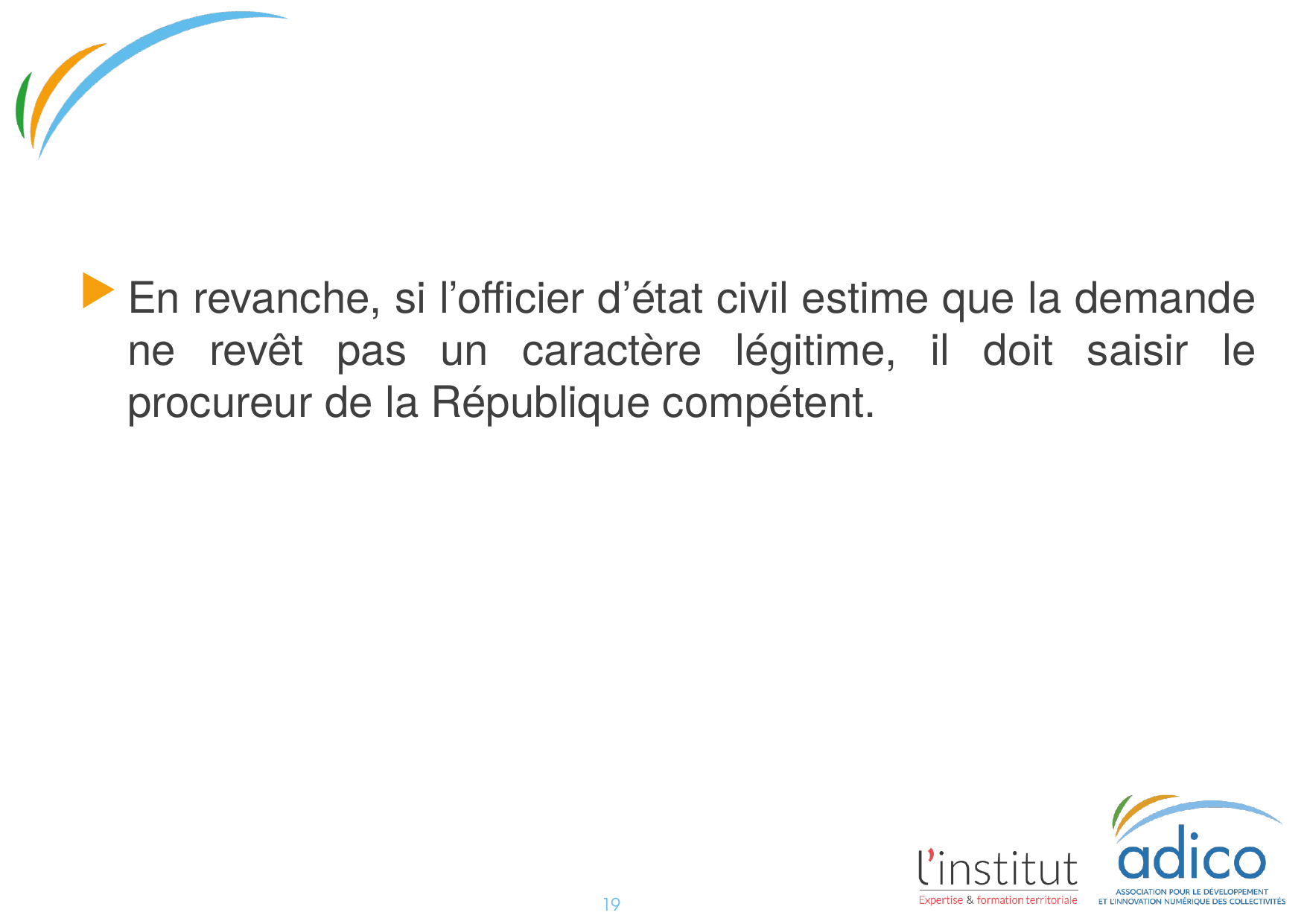

#

En revanche, si l’officier d’état civil estime que la demande ne revêt pas un caractère légitime, il doit saisir le procureur de la République compétent.